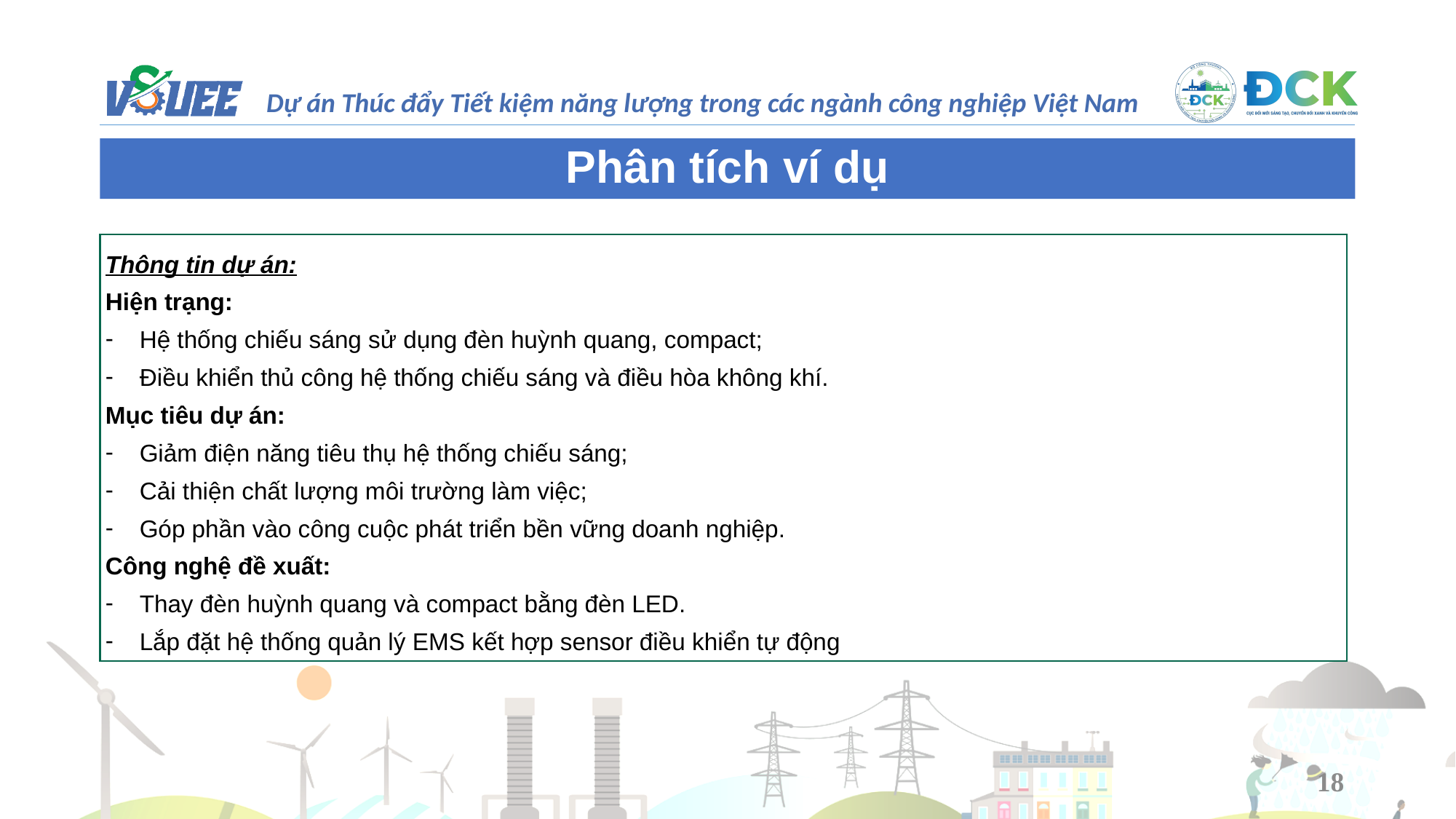

Phân tích ví dụ
Thông tin dự án:
Hiện trạng:
Hệ thống chiếu sáng sử dụng đèn huỳnh quang, compact;
Điều khiển thủ công hệ thống chiếu sáng và điều hòa không khí.
Mục tiêu dự án:
Giảm điện năng tiêu thụ hệ thống chiếu sáng;
Cải thiện chất lượng môi trường làm việc;
Góp phần vào công cuộc phát triển bền vững doanh nghiệp.
Công nghệ đề xuất:
Thay đèn huỳnh quang và compact bằng đèn LED.
Lắp đặt hệ thống quản lý EMS kết hợp sensor điều khiển tự động
18